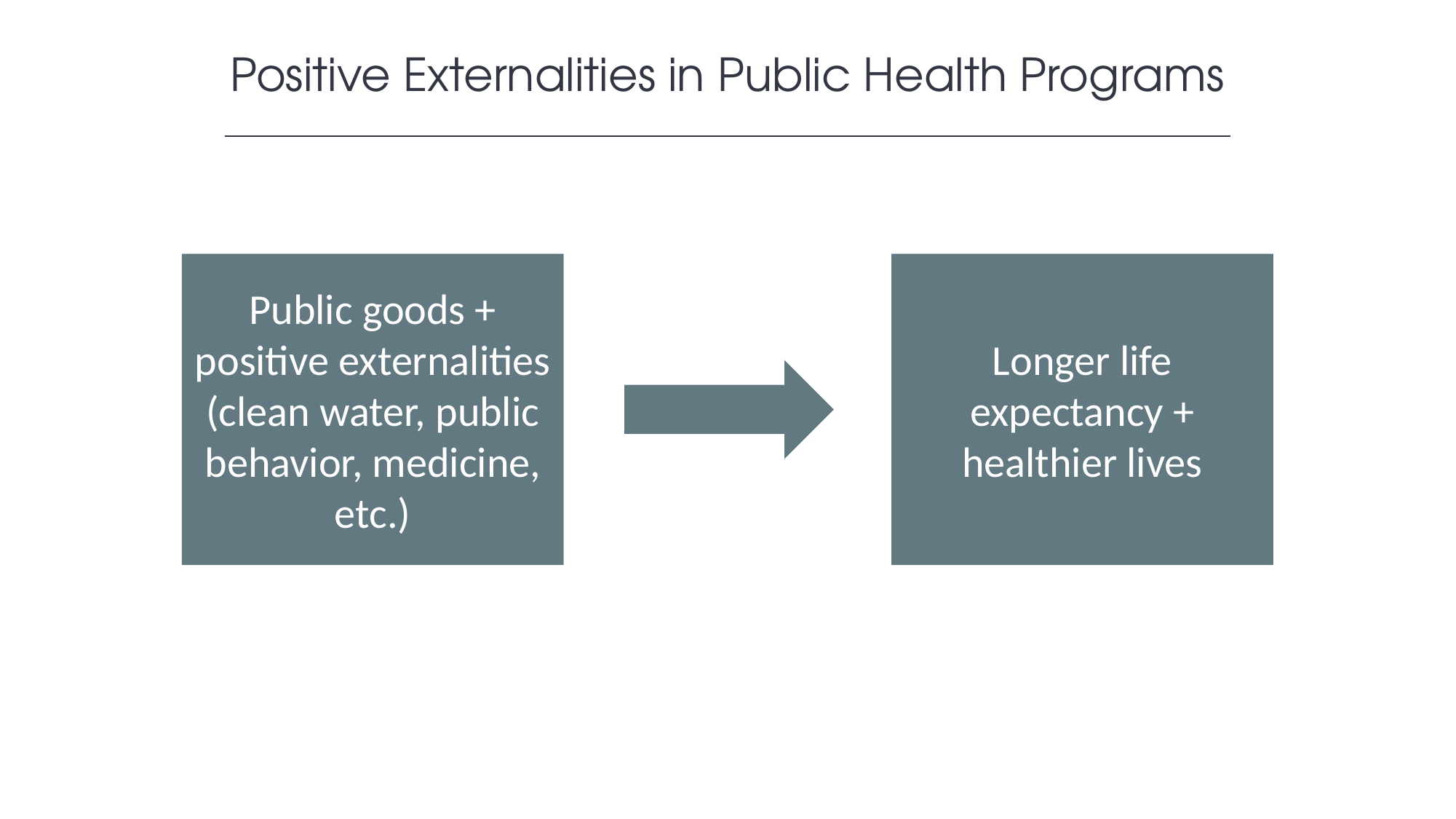

Positive Externalities in Public Health Programs
Public goods + positive externalities (clean water, public behavior, medicine, etc.)
Longer life expectancy + healthier lives